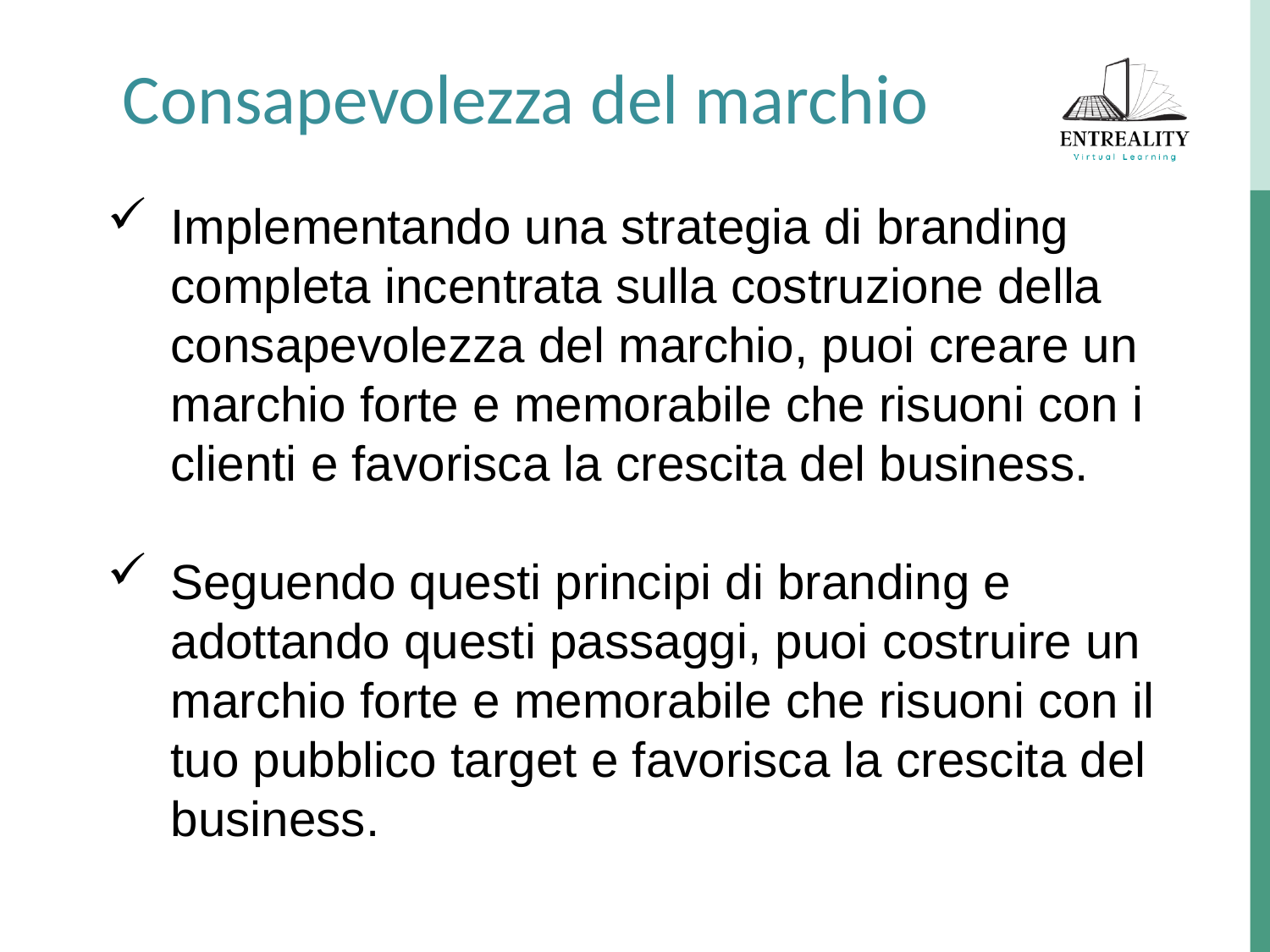

Consapevolezza del marchio

Implementando una strategia di branding completa incentrata sulla costruzione della consapevolezza del marchio, puoi creare un marchio forte e memorabile che risuoni con i clienti e favorisca la crescita del business.

Seguendo questi principi di branding e adottando questi passaggi, puoi costruire un marchio forte e memorabile che risuoni con il tuo pubblico target e favorisca la crescita del business.